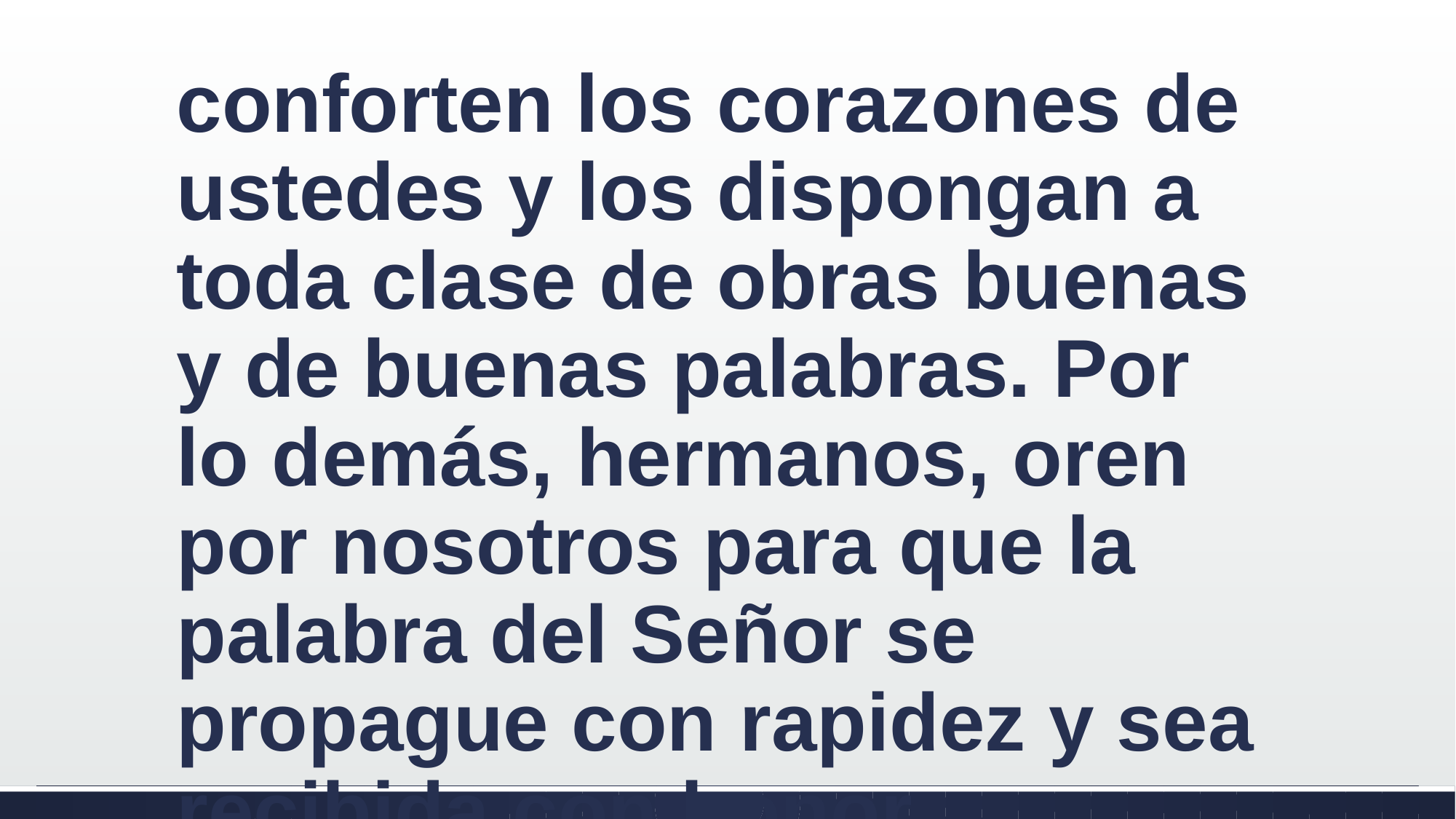

#
conforten los corazones de ustedes y los dispongan a toda clase de obras buenas y de buenas palabras. Por lo demás, hermanos, oren por nosotros para que la palabra del Señor se propague con rapidez y sea recibida con honor,